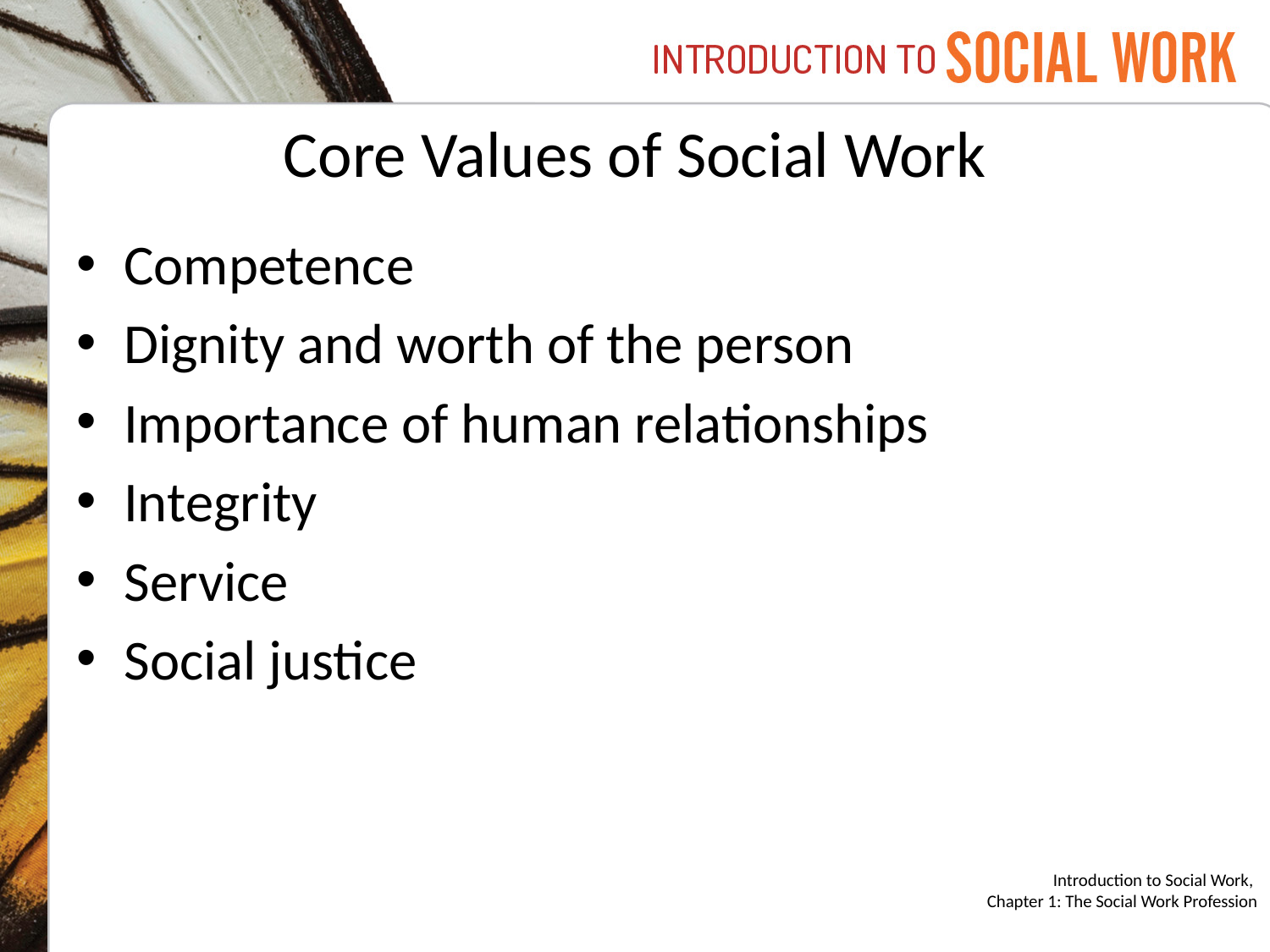

# Core Values of Social Work
Competence
Dignity and worth of the person
Importance of human relationships
Integrity
Service
Social justice

Introduction to Social Work,
Chapter 1: The Social Work Profession